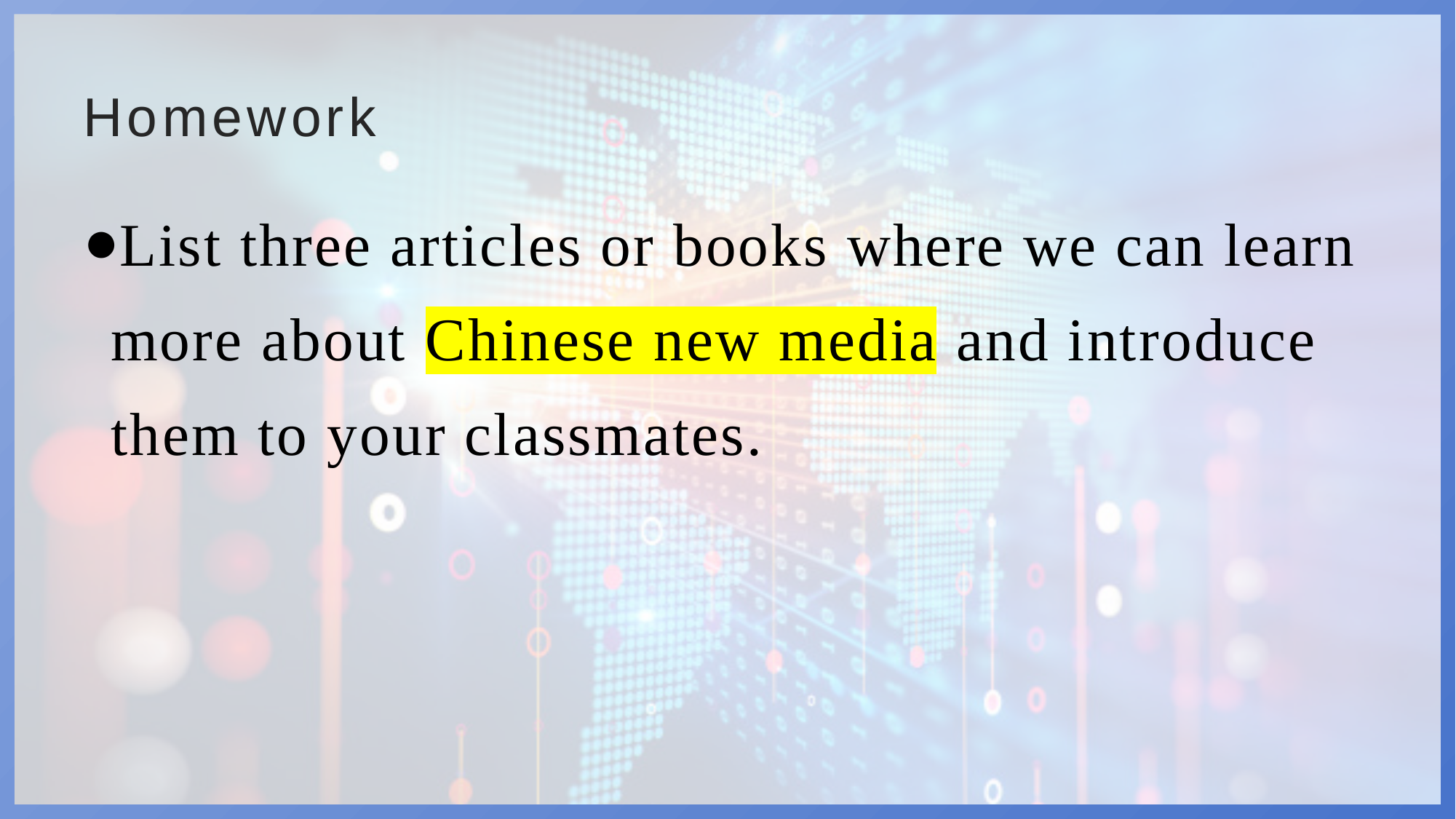

# Homework
List three articles or books where we can learn more about Chinese new media and introduce them to your classmates.